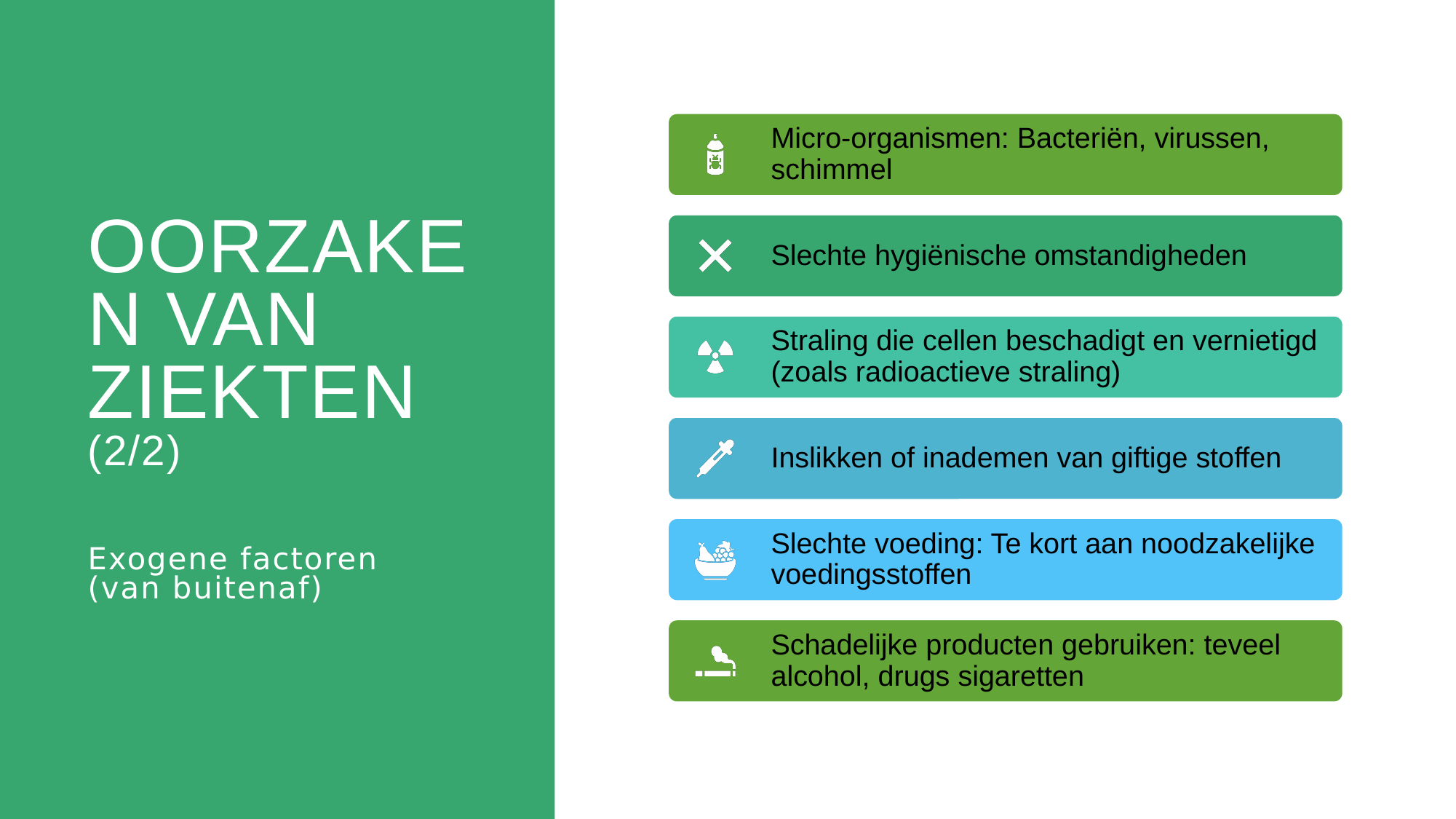

# Oorzaken van ziekten (2/2) Exogene factoren (van buitenaf)
Micro-organismen: Bacteriën, virussen, schimmel
Slechte hygiënische omstandigheden
Straling die cellen beschadigt en vernietigd (zoals radioactieve straling)
Inslikken of inademen van giftige stoffen
Slechte voeding: Te kort aan noodzakelijke voedingsstoffen
Schadelijke producten gebruiken: teveel alcohol, drugs sigaretten